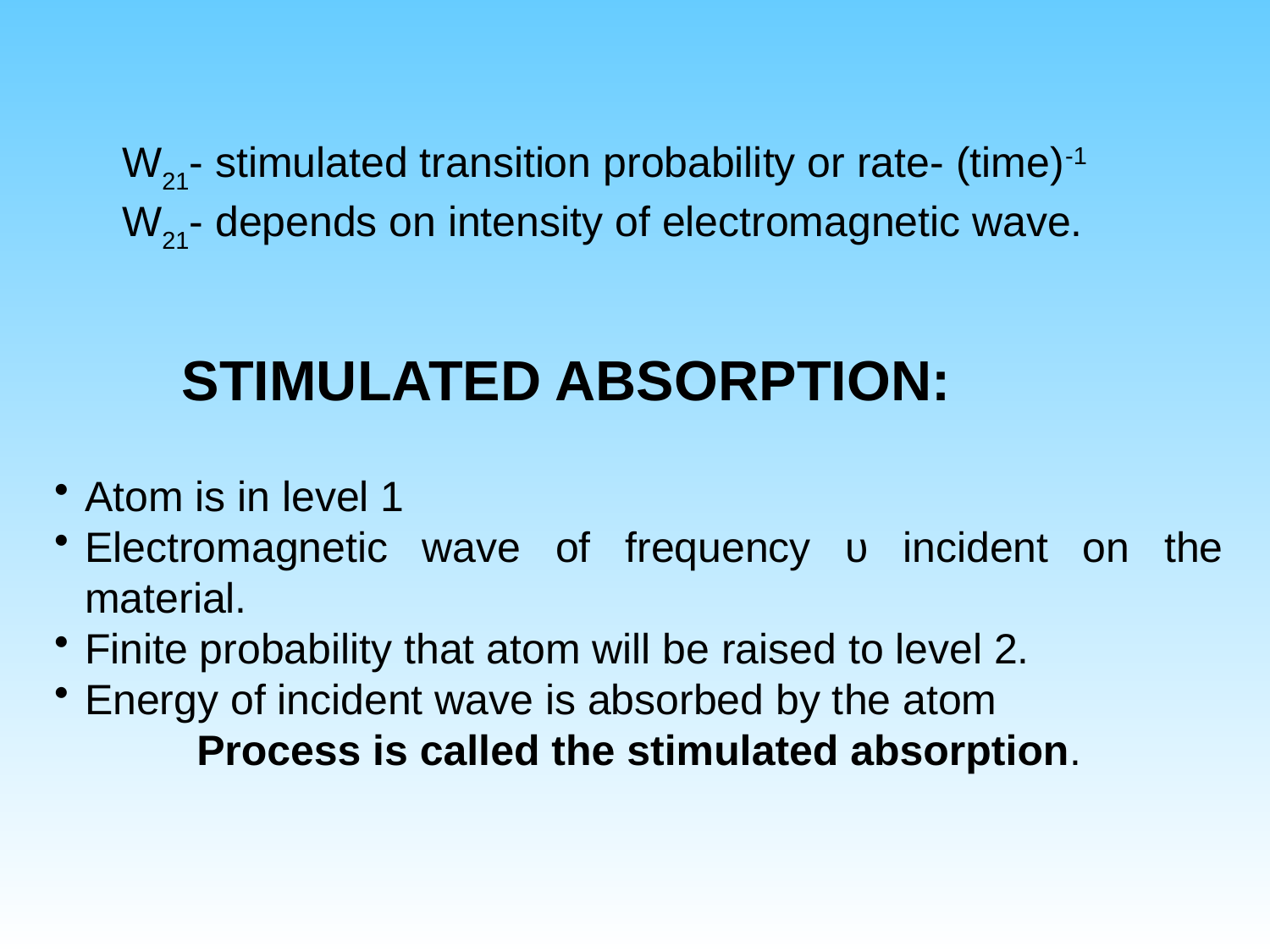

W21- stimulated transition probability or rate- (time)-1
W21- depends on intensity of electromagnetic wave.

STIMULATED ABSORPTION:

Atom is in level 1
Electromagnetic wave of frequency υ incident on the material.
Finite probability that atom will be raised to level 2.
Energy of incident wave is absorbed by the atom
Process is called the stimulated absorption.